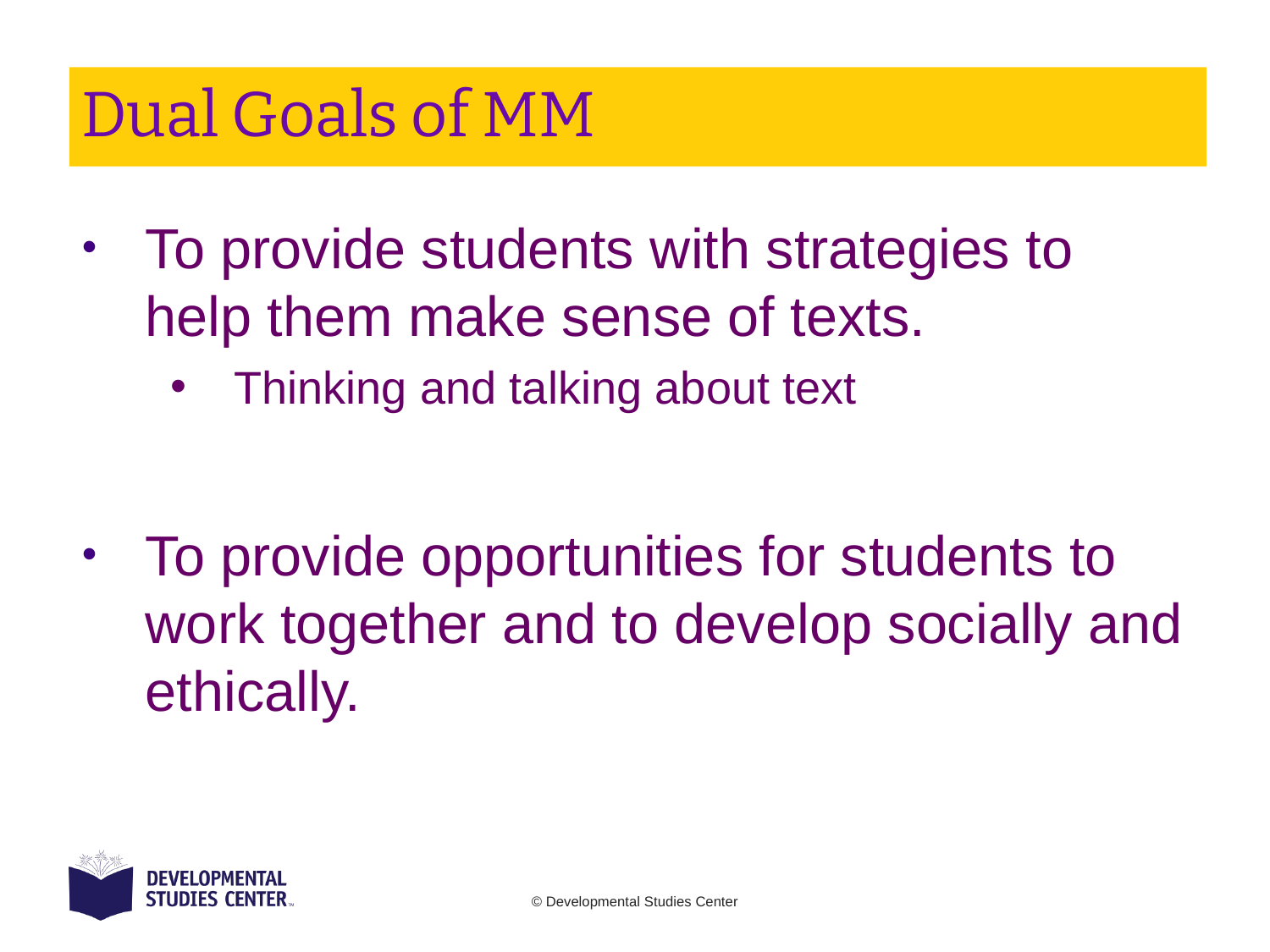

# Dual Goals of MM
To provide students with strategies to help them make sense of texts.
Thinking and talking about text

To provide opportunities for students to work together and to develop socially and ethically.